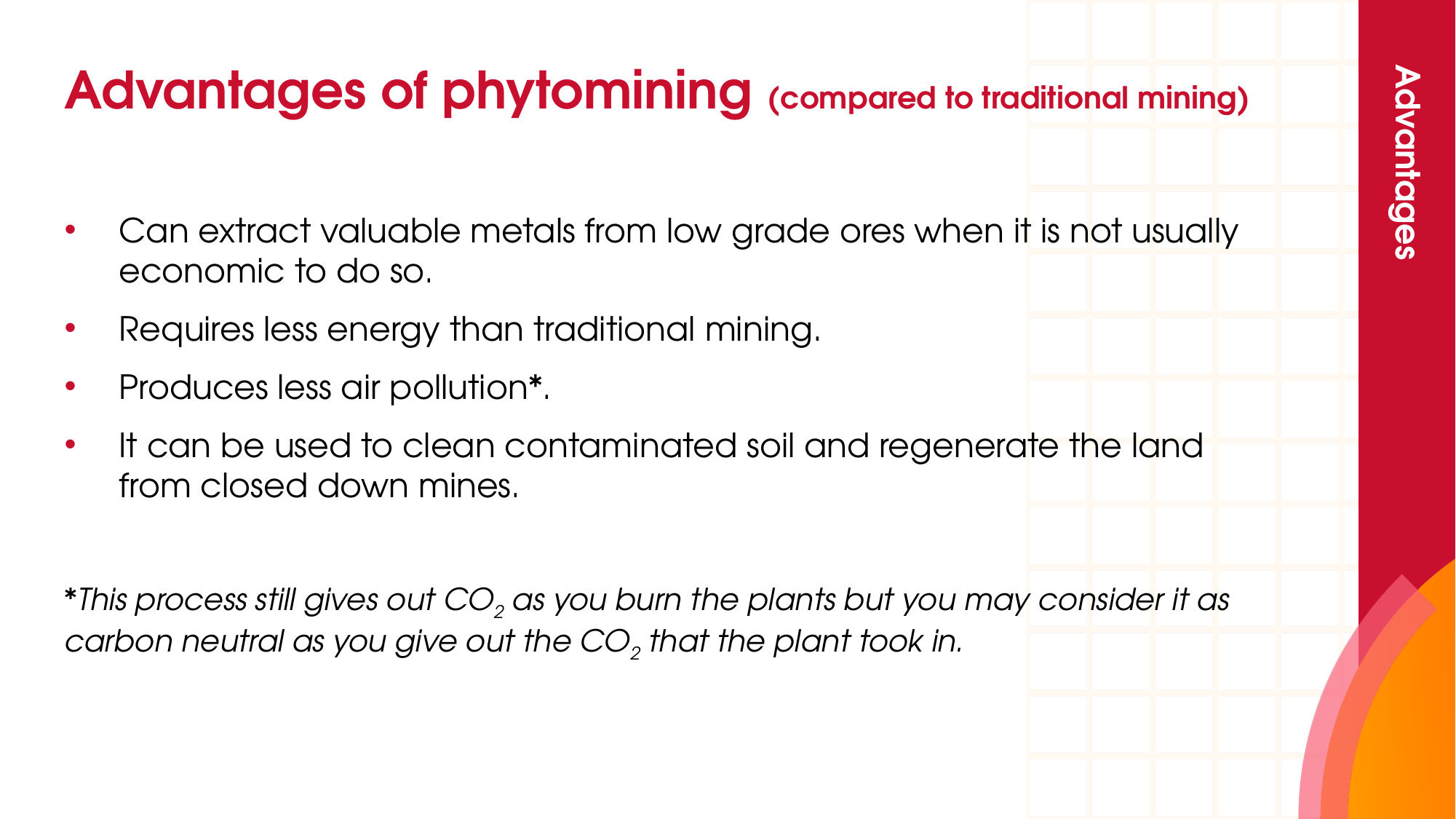

# Advantages of phytomining (compared to traditional mining)
Advantages
Can extract valuable metals from low grade ores when it is not usually economic to do so.
Requires less energy than traditional mining.
Produces less air pollution*.
It can be used to clean contaminated soil and regenerate the land from closed down mines.

*This process still gives out CO2 as you burn the plants but you may consider it as carbon neutral as you give out the CO2 that the plant took in.